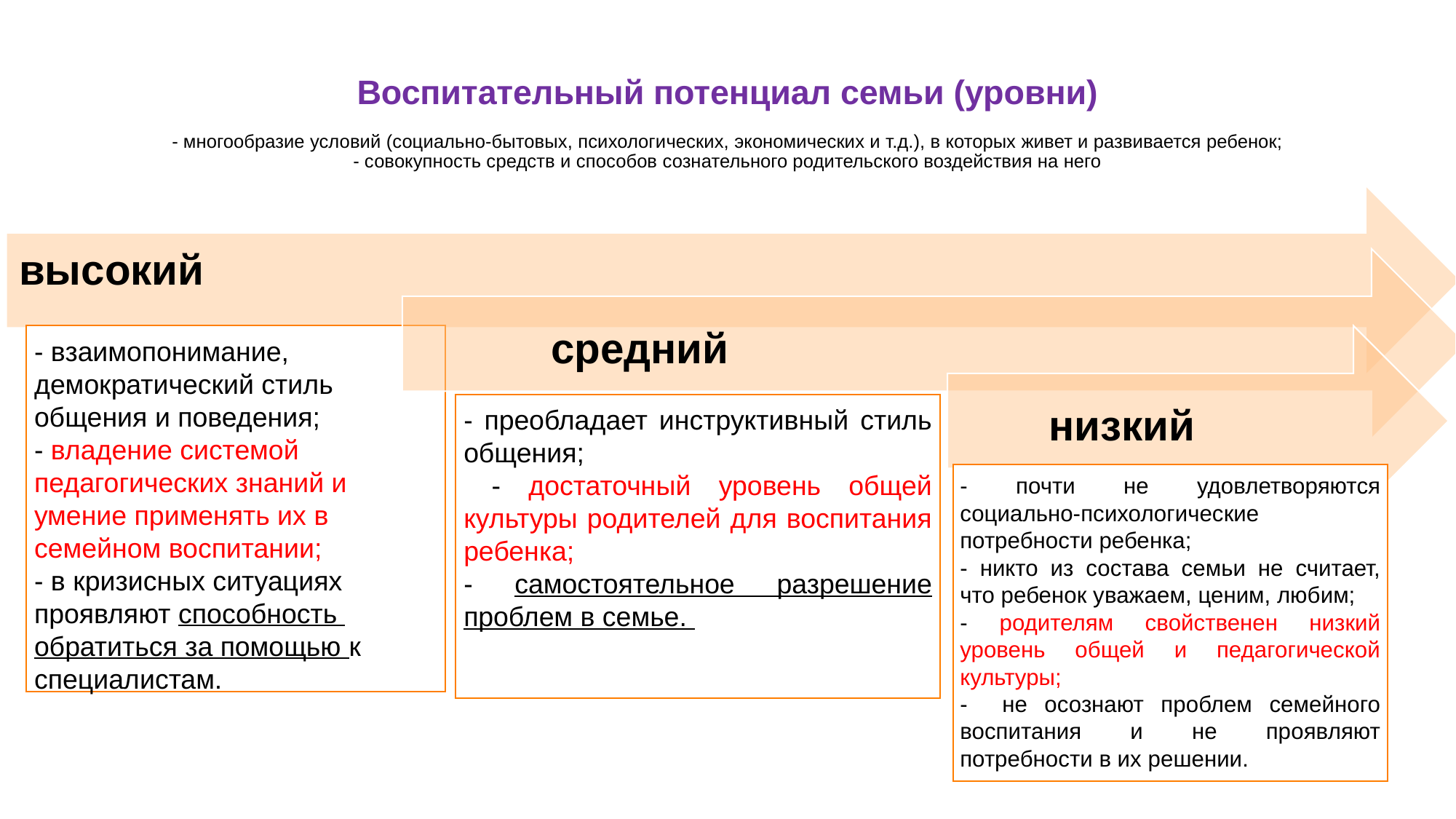

# Воспитательный потенциал семьи (уровни) - многообразие условий (социально-бытовых, психологических, экономических и т.д.), в которых живет и развивается ребенок; - совокупность средств и способов сознательного родительского воздействия на него
высокий
- взаимопонимание, демократический стиль общения и поведения;
- владение системой педагогических знаний и умение применять их в семейном воспитании;
- в кризисных ситуациях проявляют способность
обратиться за помощью к специалистам.

            средний
- преобладает инструктивный стиль общения;
 - достаточный уровень общей культуры родителей для воспитания ребенка;
- самостоятельное разрешение проблем в семье.

        низкий
- почти не удовлетворяются социально-психологические потребности ребенка;
- никто из состава семьи не считает, что ребенок уважаем, ценим, любим;
- родителям свойственен низкий уровень общей и педагогической культуры;
-  не осознают проблем семейного воспитания и не проявляют потребности в их решении.